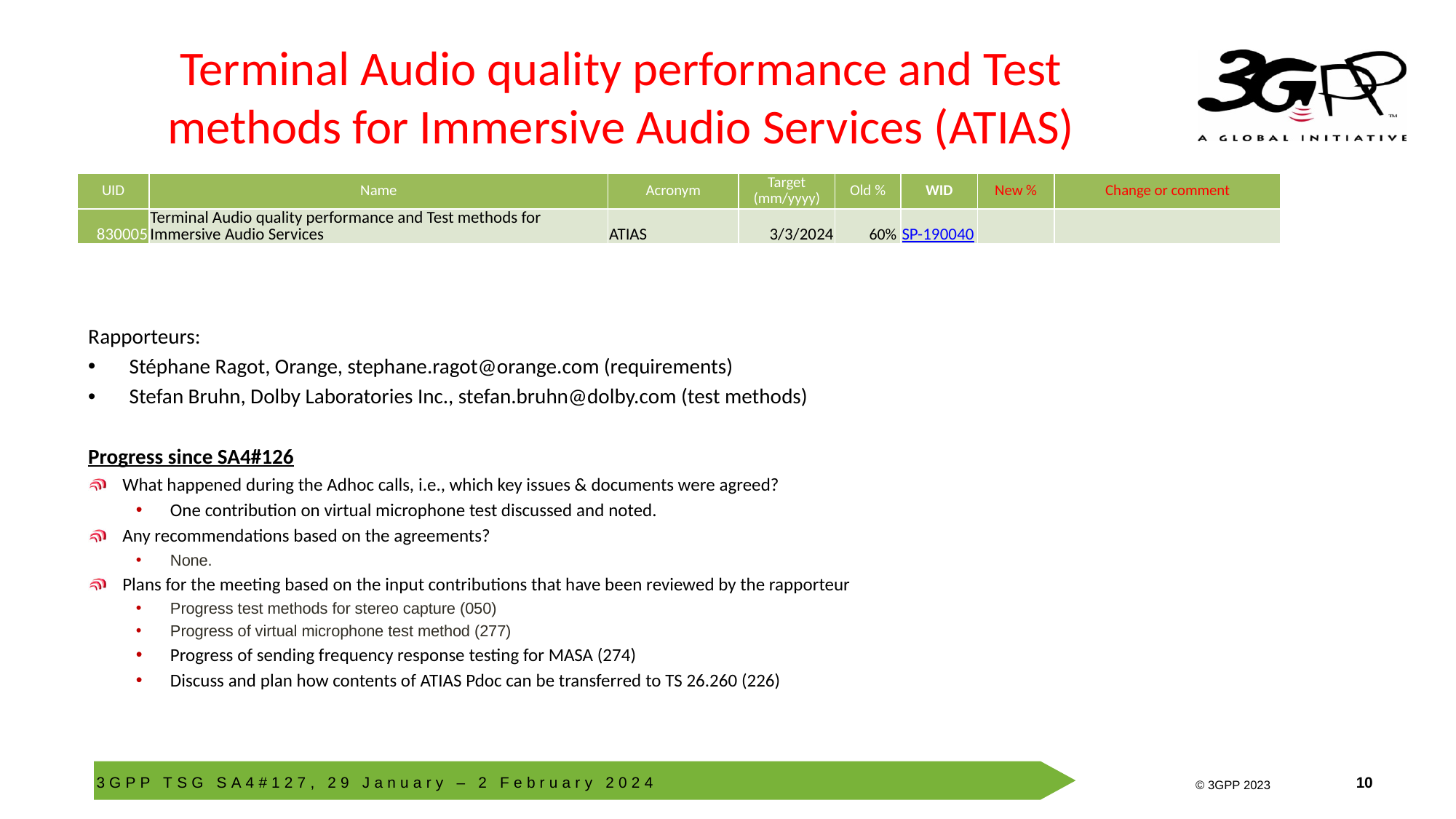

# Terminal Audio quality performance and Test methods for Immersive Audio Services (ATIAS)
| UID | Name | Acronym | Target (mm/yyyy) | Old % | WID | New % | Change or comment |
| --- | --- | --- | --- | --- | --- | --- | --- |
| 830005 | Terminal Audio quality performance and Test methods for Immersive Audio Services | ATIAS | 3/3/2024 | 60% | SP-190040 |  |  |
Rapporteurs:
Stéphane Ragot, Orange, stephane.ragot@orange.com (requirements)
Stefan Bruhn, Dolby Laboratories Inc., stefan.bruhn@dolby.com (test methods)

Progress since SA4#126
What happened during the Adhoc calls, i.e., which key issues & documents were agreed?
One contribution on virtual microphone test discussed and noted.
Any recommendations based on the agreements?
None.
Plans for the meeting based on the input contributions that have been reviewed by the rapporteur
Progress test methods for stereo capture (050)
Progress of virtual microphone test method (277)
Progress of sending frequency response testing for MASA (274)
Discuss and plan how contents of ATIAS Pdoc can be transferred to TS 26.260 (226)